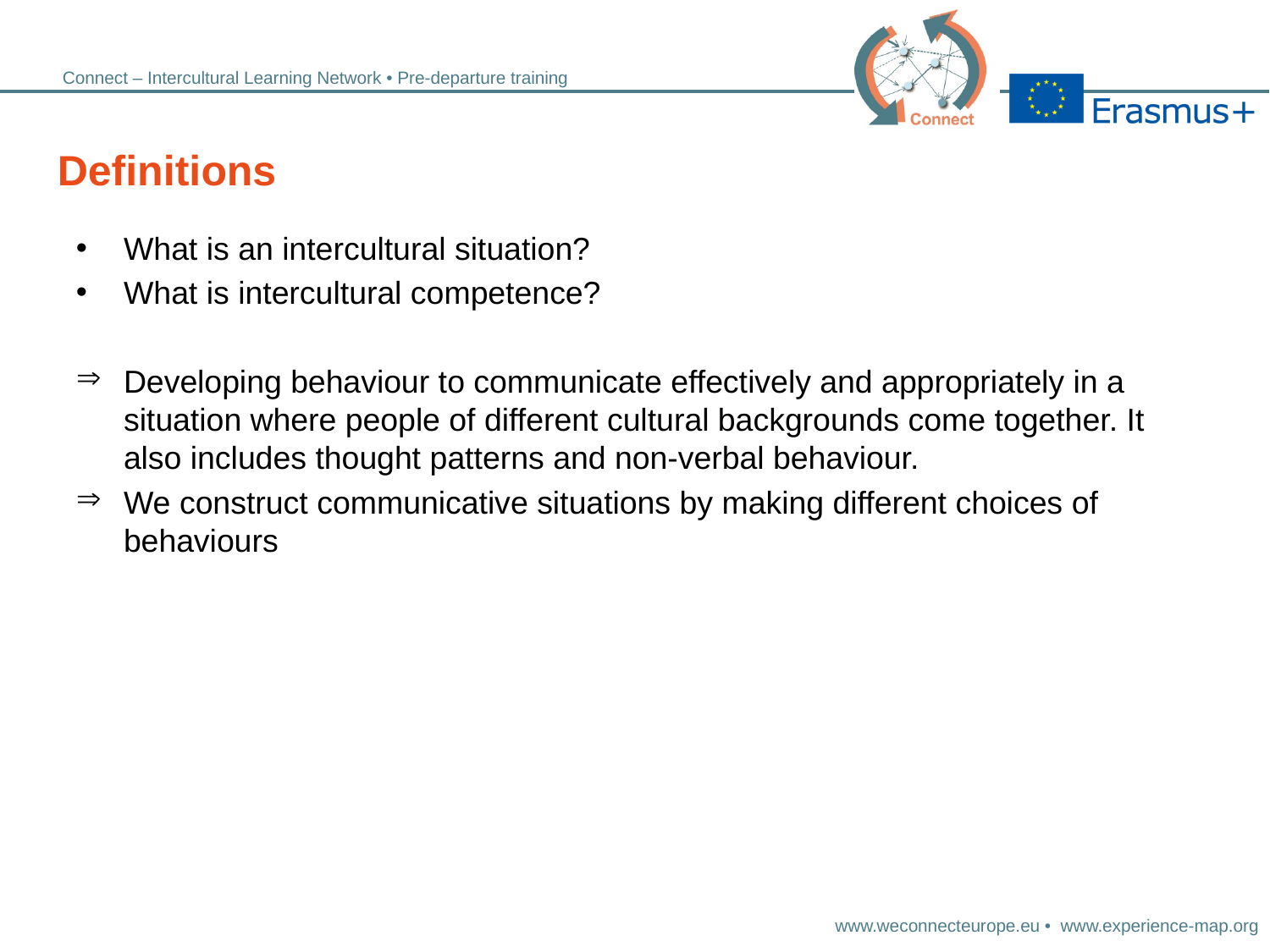

# Definitions
What is an intercultural situation?
What is intercultural competence?

Developing behaviour to communicate effectively and appropriately in a situation where people of different cultural backgrounds come together. It also includes thought patterns and non-verbal behaviour.
We construct communicative situations by making different choices of behaviours